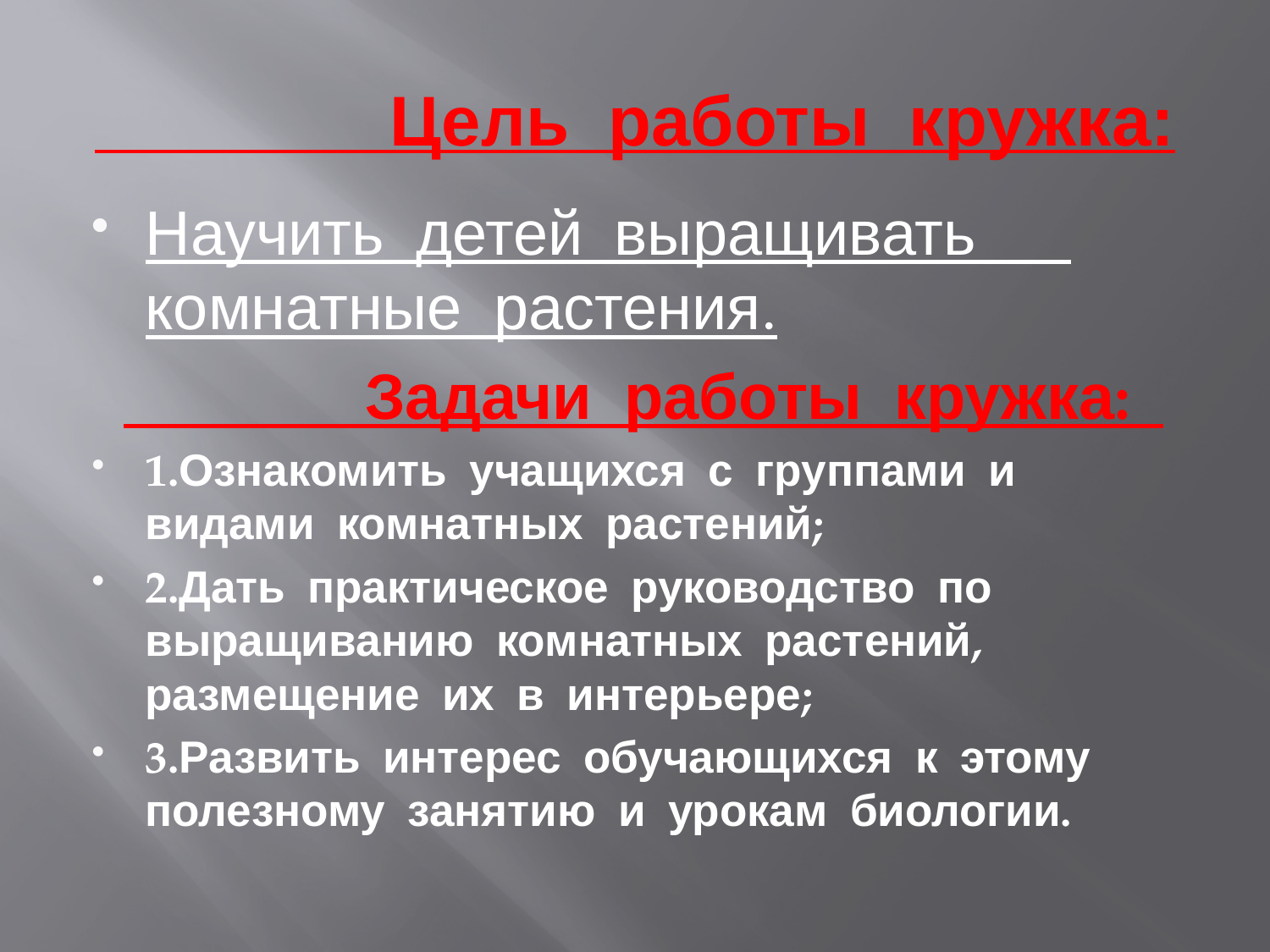

# Цель  работы  кружка:
Научить  детей  выращивать       комнатные  растения.
               Задачи  работы  кружка:
1.Ознакомить  учащихся  с  группами  и  видами  комнатных  растений;
2.Дать  практическое  руководство  по  выращиванию  комнатных  растений,  размещение  их  в  интерьере;
3.Развить  интерес  обучающихся  к  этому  полезному  занятию  и  урокам  биологии.